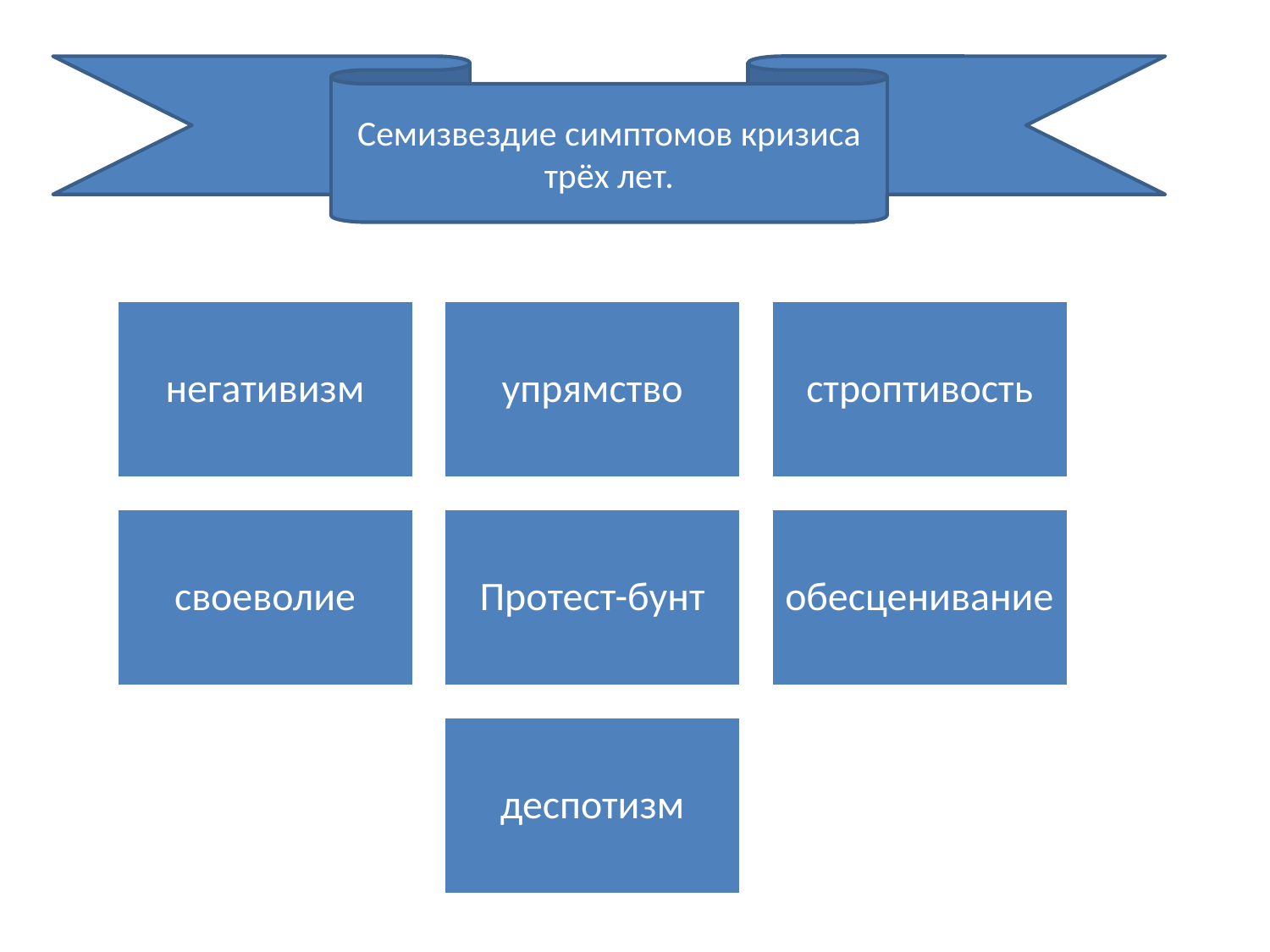

Семизвездие симптомов кризиса трёх лет.
негативизм
упрямство
строптивость
своеволие
Протест-бунт
обесценивание
деспотизм